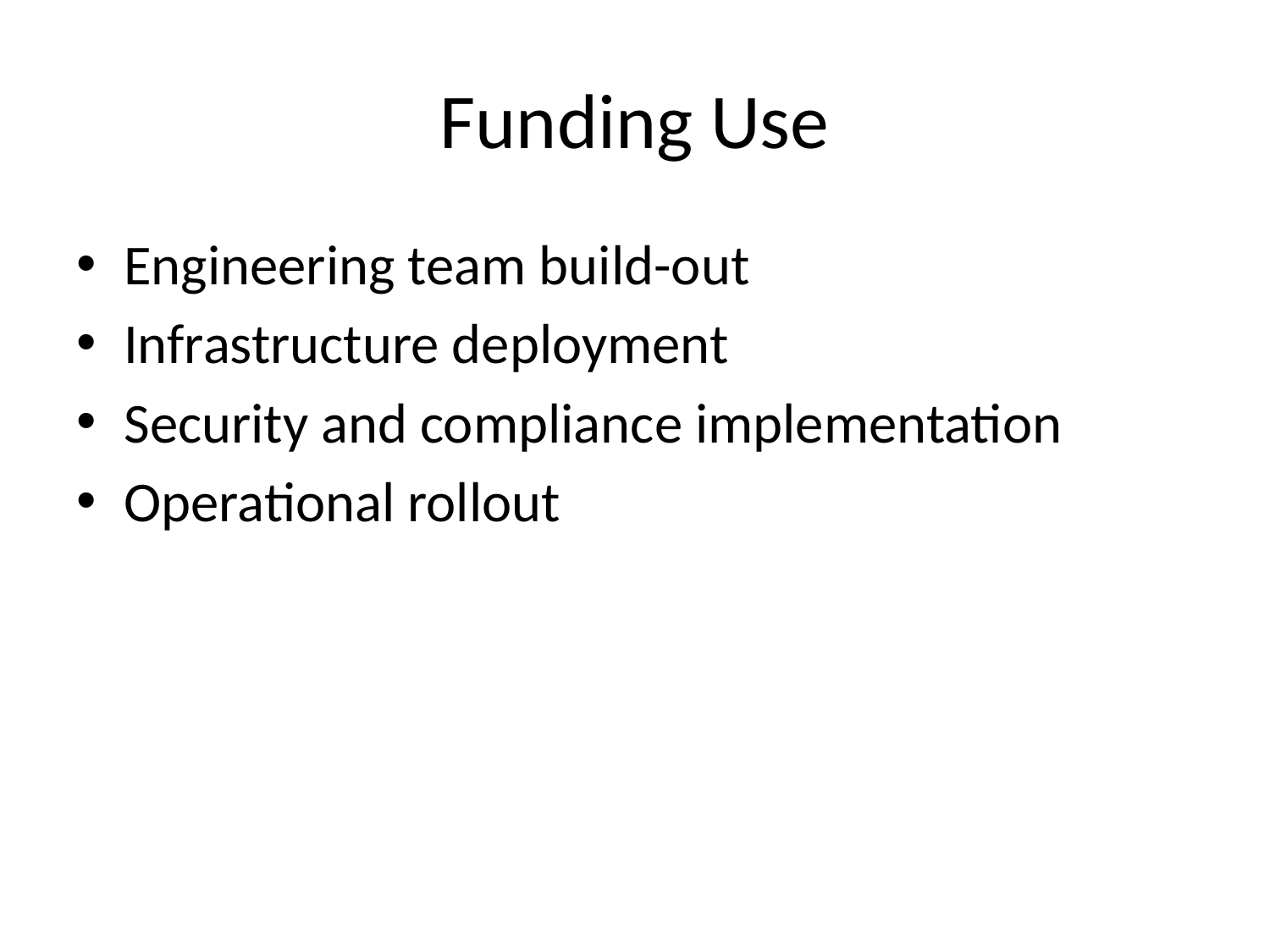

# Funding Use
Engineering team build-out
Infrastructure deployment
Security and compliance implementation
Operational rollout